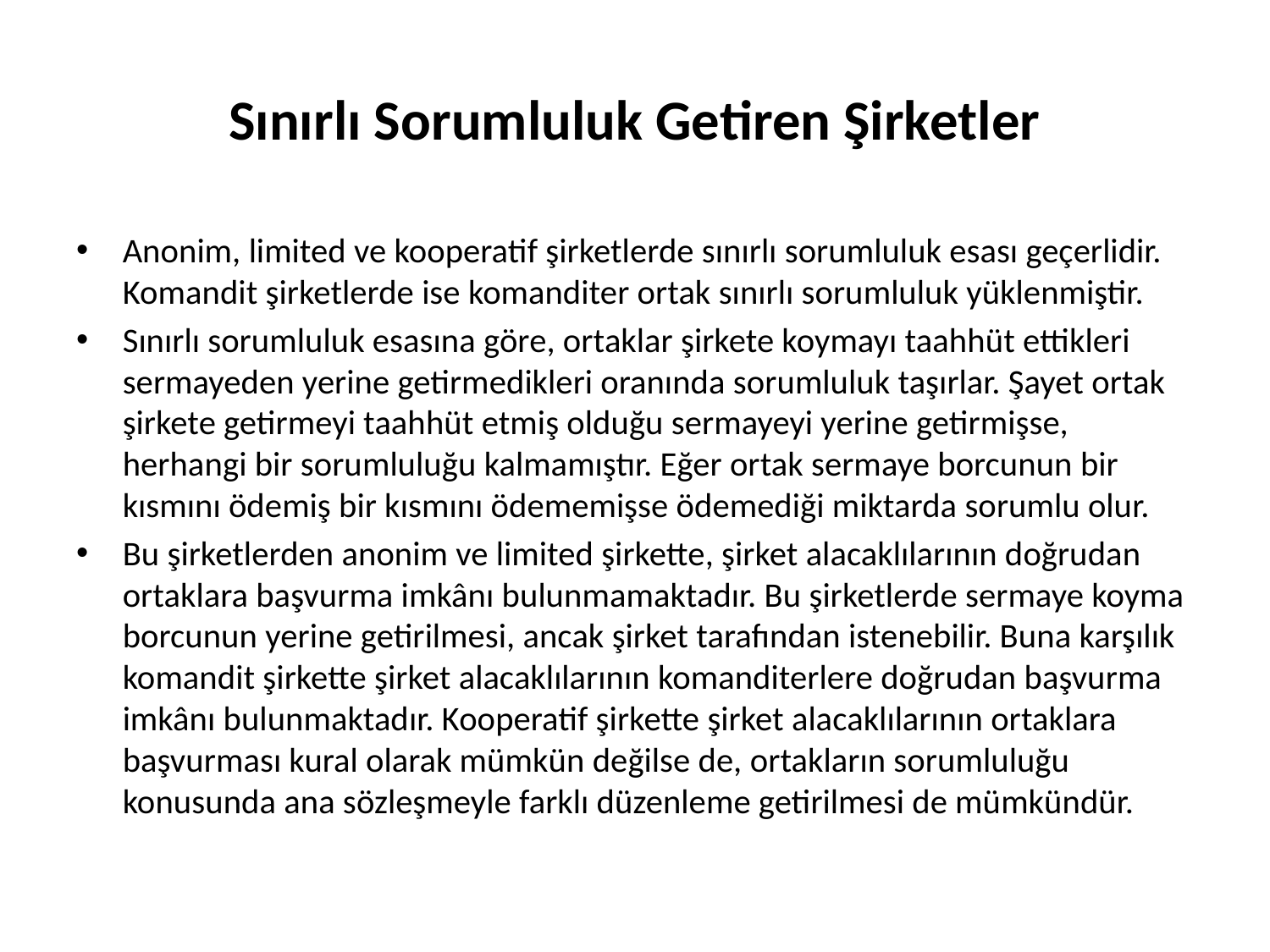

# Sınırlı Sorumluluk Getiren Şirketler
Anonim, limited ve kooperatif şirketlerde sınırlı sorumluluk esası geçerlidir. Komandit şirketlerde ise komanditer ortak sınırlı sorumluluk yüklenmiştir.
Sınırlı sorumluluk esasına göre, ortaklar şirkete koymayı taahhüt ettikleri sermayeden yerine getirmedikleri oranında sorumluluk taşırlar. Şayet ortak şirkete getirmeyi taahhüt etmiş olduğu sermayeyi yerine getirmişse, herhangi bir sorumluluğu kalmamıştır. Eğer ortak sermaye borcunun bir kısmını ödemiş bir kısmını ödememişse ödemediği miktarda sorumlu olur.
Bu şirketlerden anonim ve limited şirkette, şirket alacaklılarının doğrudan ortaklara başvurma imkânı bulunmamaktadır. Bu şirketlerde sermaye koyma borcunun yerine getirilmesi, ancak şirket tarafından istenebilir. Buna karşılık komandit şirkette şirket alacaklılarının komanditerlere doğrudan başvurma imkânı bulunmaktadır. Kooperatif şirkette şirket alacaklılarının ortaklara başvurması kural olarak mümkün değilse de, ortakların sorumluluğu konusunda ana sözleşmeyle farklı düzenleme getirilmesi de mümkündür.